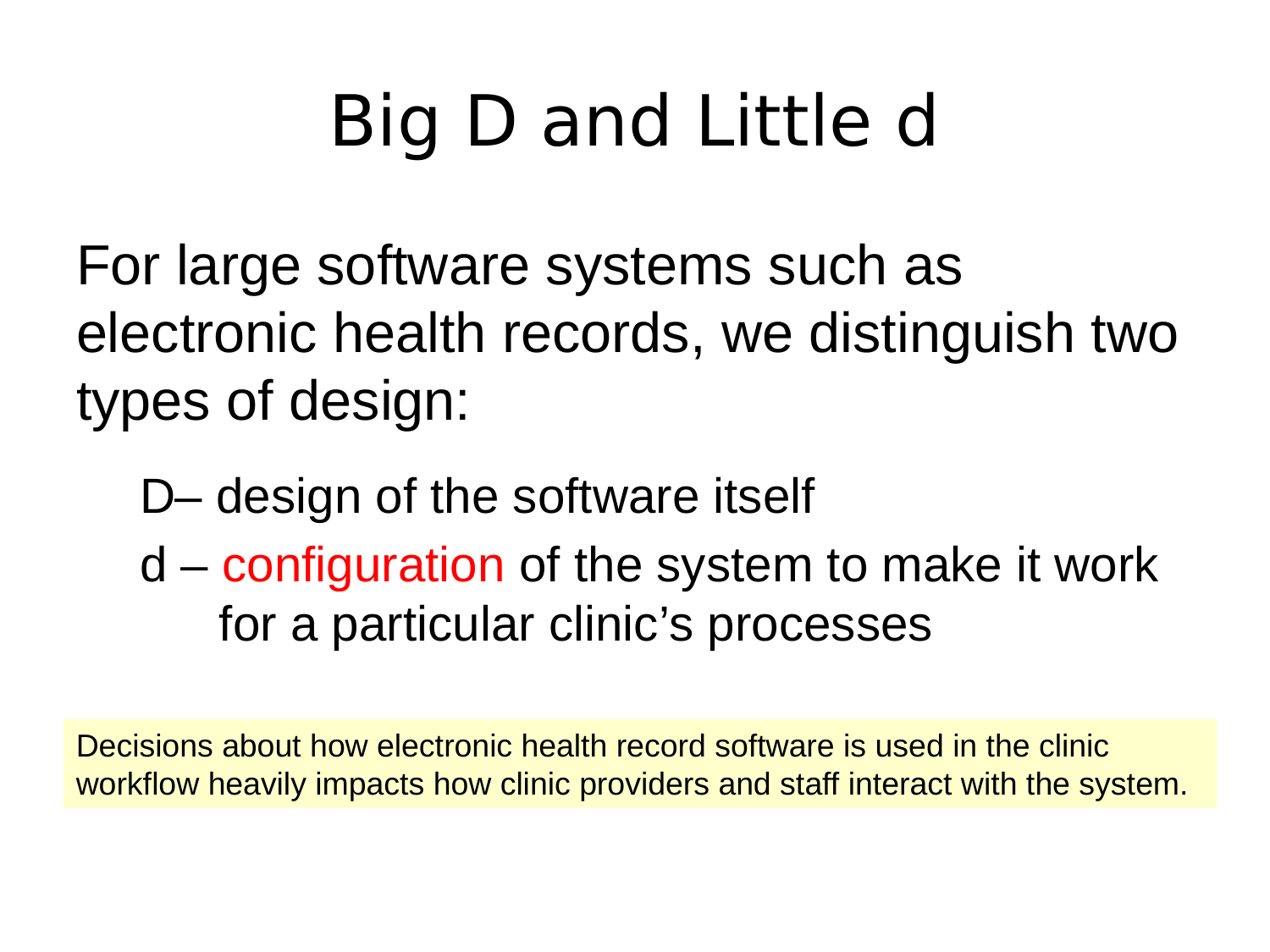

# Big D and Little d
For large software systems such as electronic health records, we distinguish two types of design:

D– design of the software itself
d – configuration of the system to make it work for a particular clinic’s processes
Decisions about how electronic health record software is used in the clinic workflow heavily impacts how clinic providers and staff interact with the system.